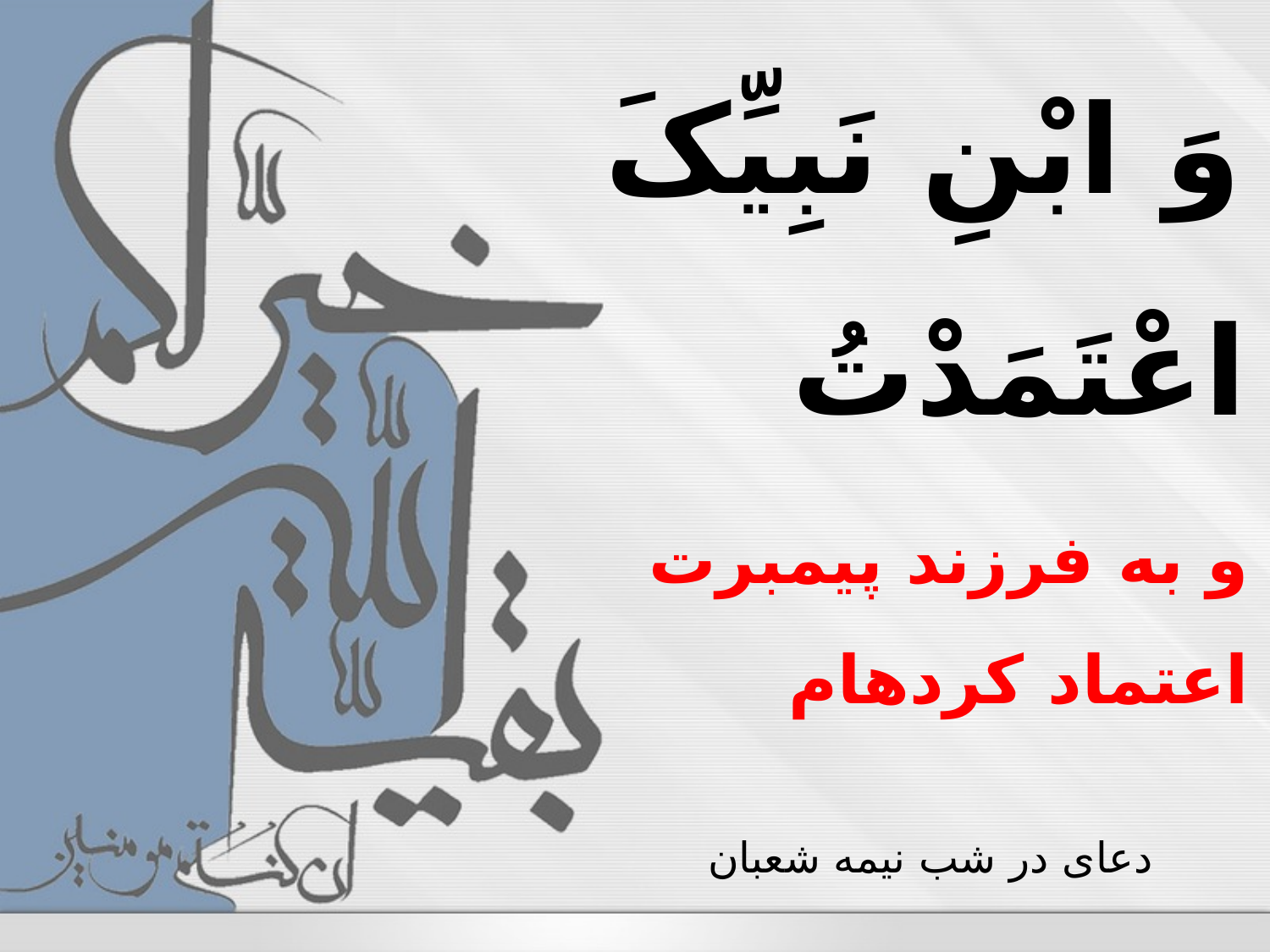

وَ ابْنِ نَبِيِّکَ اعْتَمَدْتُ
و به فرزند پیمبرت اعتماد کرده­ام